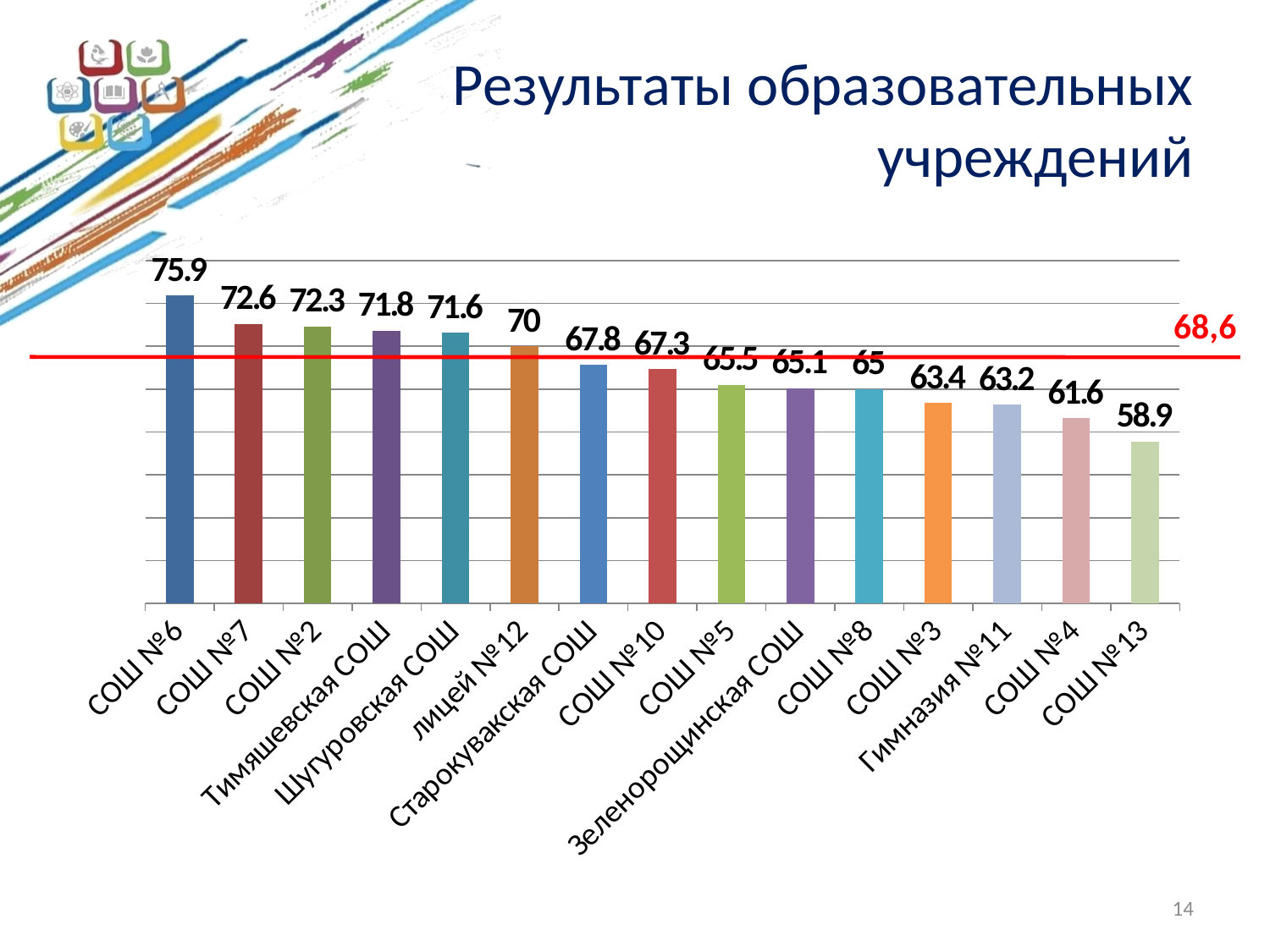

# Результаты образовательных учреждений

### Chart

| Category | Средний балл |
|---|---|
| СОШ №6 | 75.9 |
| СОШ №7 | 72.6 |
| СОШ №2 | 72.3 |
| Тимяшевская СОШ | 71.8 |
| Шугуровская СОШ | 71.6 |
| лицей №12 | 70.0 |
| Старокувакская СОШ | 67.8 |
| СОШ №10 | 67.3 |
| СОШ №5 | 65.5 |
| Зеленорощинская СОШ | 65.1 |
| СОШ №8 | 65.0 |
| СОШ №3 | 63.4 |
| Гимназия №11 | 63.2 |
| СОШ №4 | 61.6 |
| СОШ №13 | 58.9 |
68,6
14